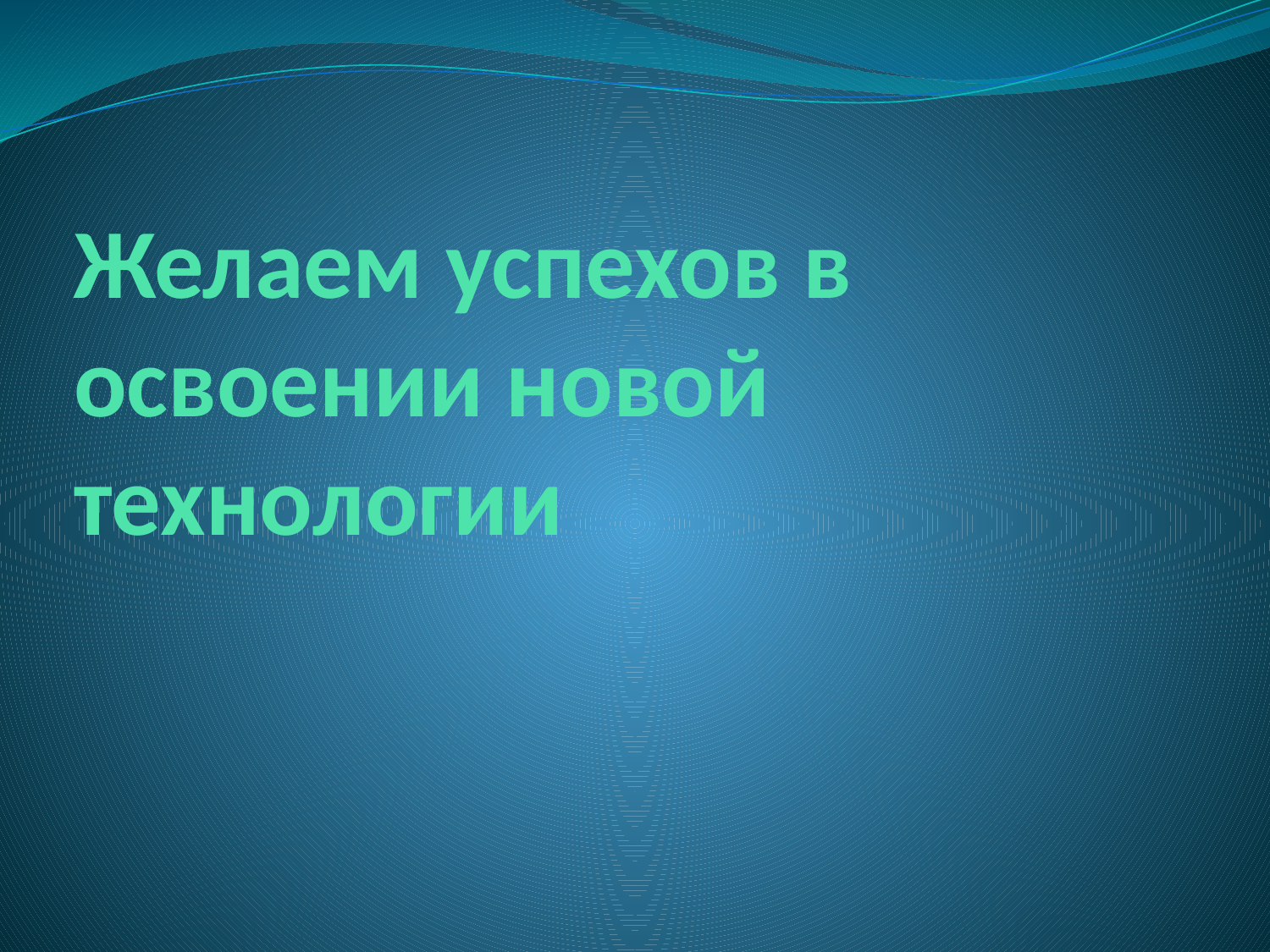

# Желаем успехов в освоении новой технологии